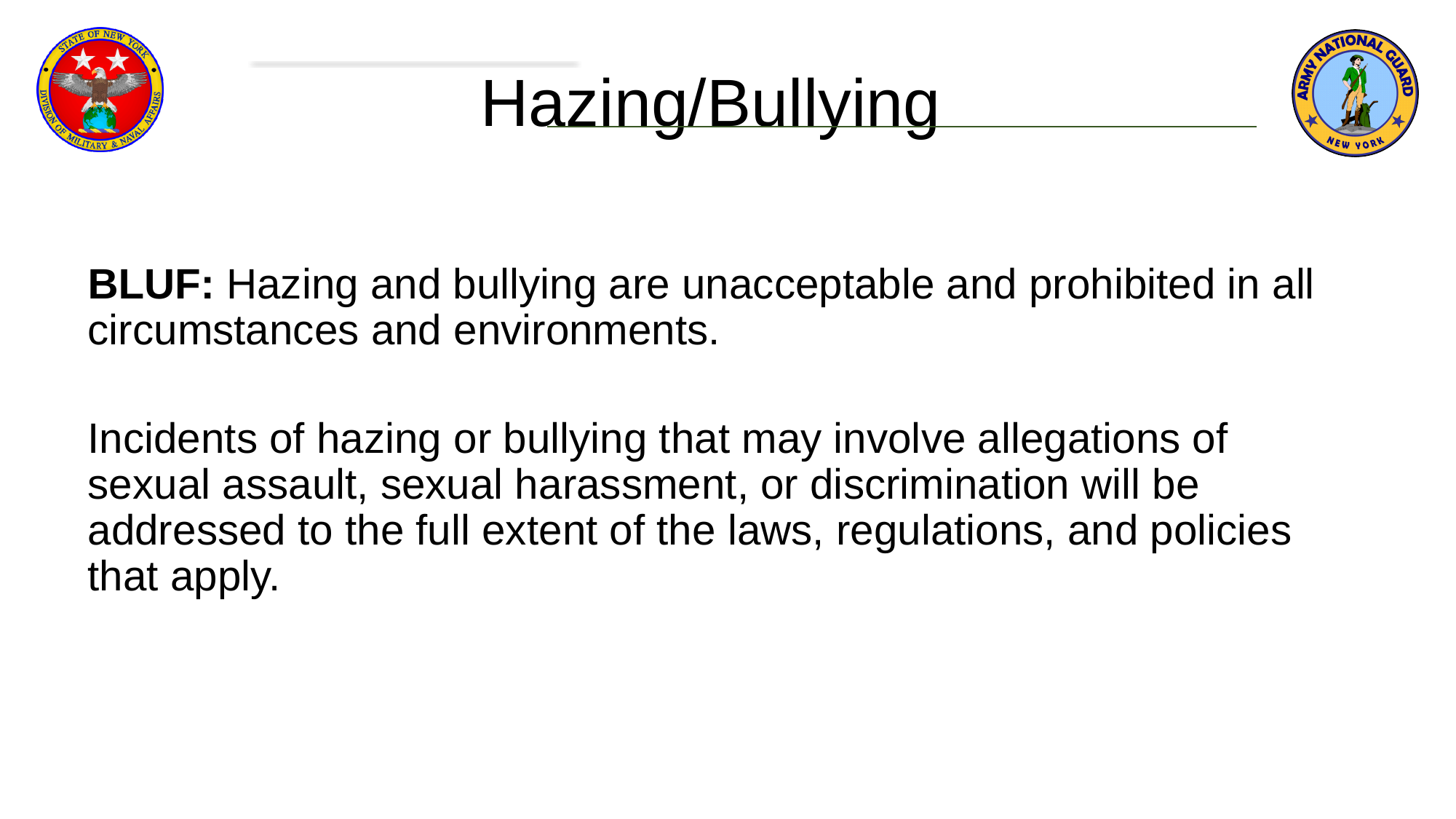

Hazing/Bullying

BLUF: Hazing and bullying are unacceptable and prohibited in all circumstances and environments.

Incidents of hazing or bullying that may involve allegations of sexual assault, sexual harassment, or discrimination will be addressed to the full extent of the laws, regulations, and policies that apply.